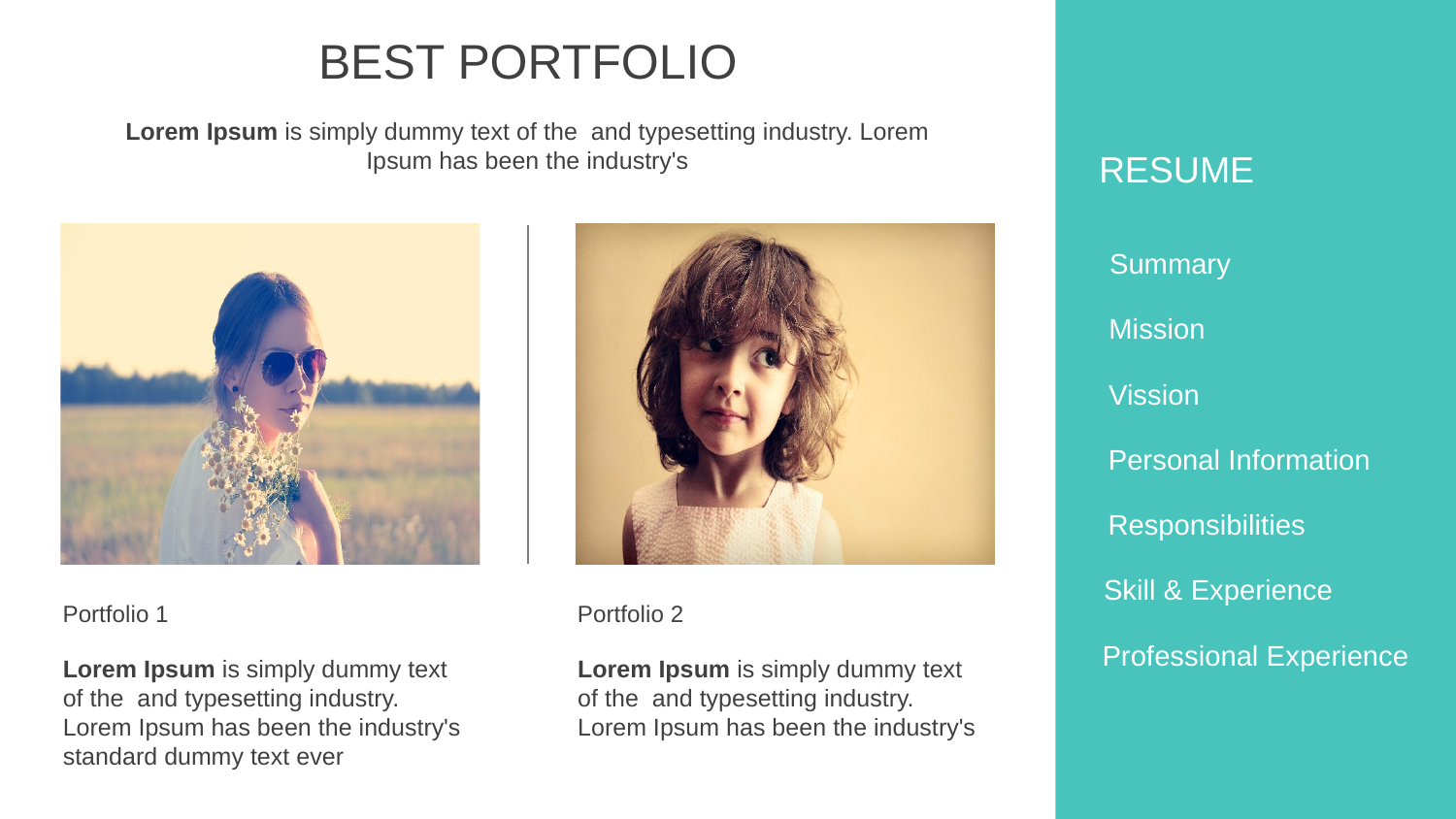

BEST PORTFOLIO
Lorem Ipsum is simply dummy text of the  and typesetting industry. Lorem Ipsum has been the industry's
RESUME
Summary
Mission
Vission
Personal Information
Responsibilities
Skill & Experience
Professional Experience

Portfolio 1
Portfolio 2
Lorem Ipsum is simply dummy text of the  and typesetting industry. Lorem Ipsum has been the industry's standard dummy text ever
Lorem Ipsum is simply dummy text of the  and typesetting industry. Lorem Ipsum has been the industry's